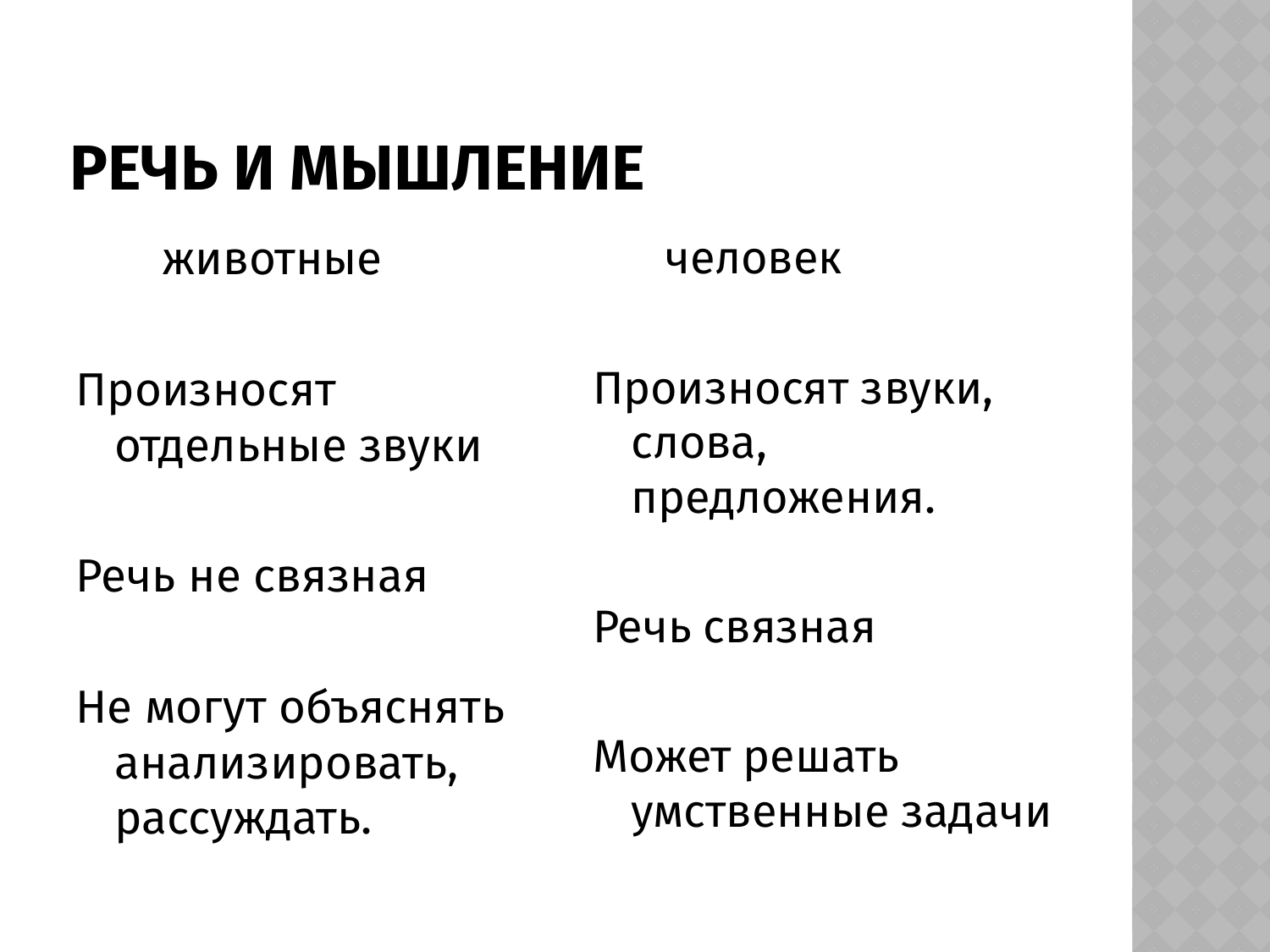

# РЕЧЬ И МЫШЛЕНИЕ
       животные

Произносят отдельные звуки

Речь не связная

Не могут объяснять анализировать, рассуждать.
      человек

Произносят звуки, слова, предложения.

Речь связная

Может решать умственные задачи